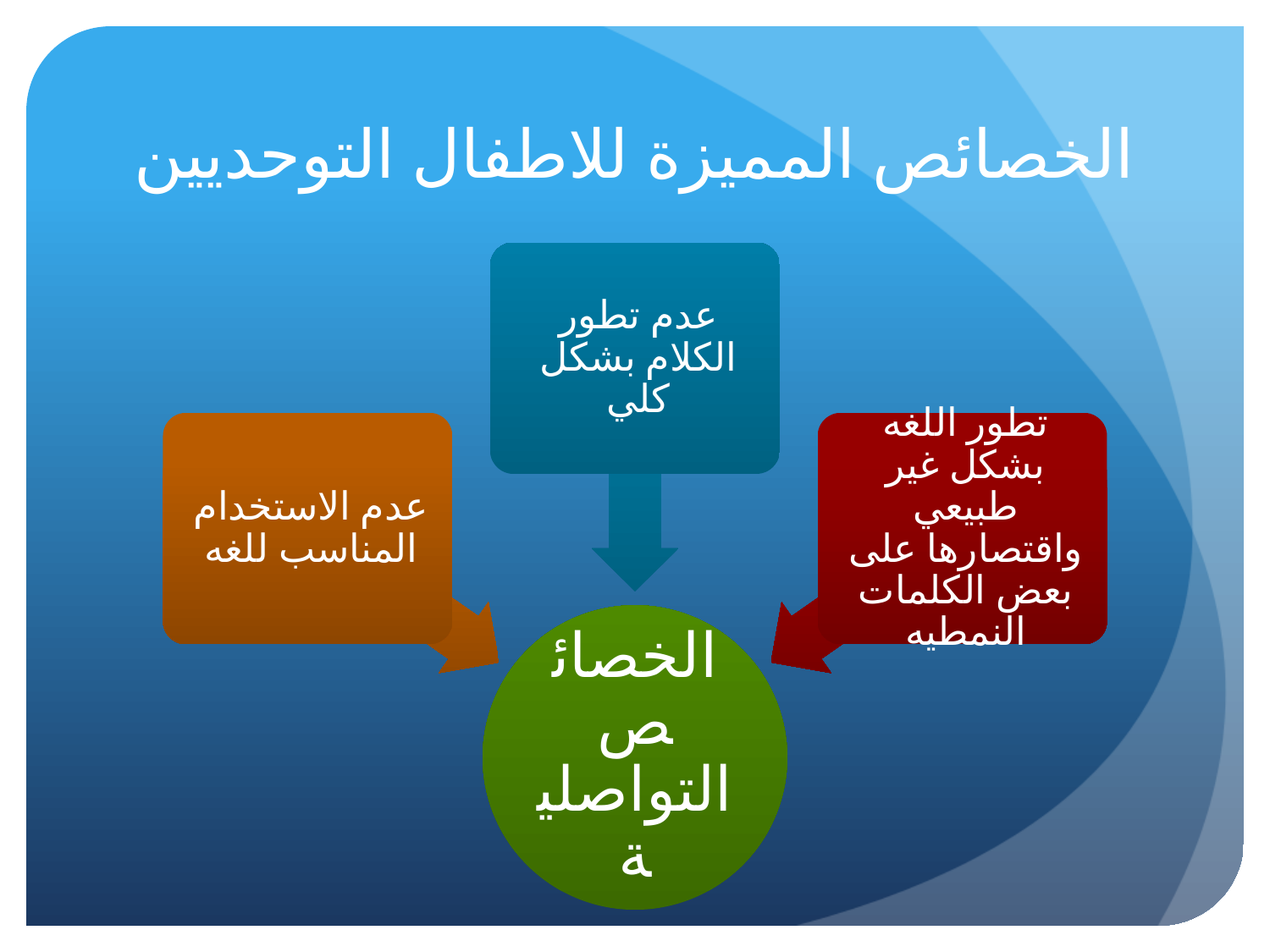

# الخصائص المميزة للاطفال التوحديين
الخصائص التواصلية
عدم الاستخدام المناسب للغه
عدم تطور الكلام بشكل كلي
تطور اللغه بشكل غير طبيعي واقتصارها على بعض الكلمات النمطيه